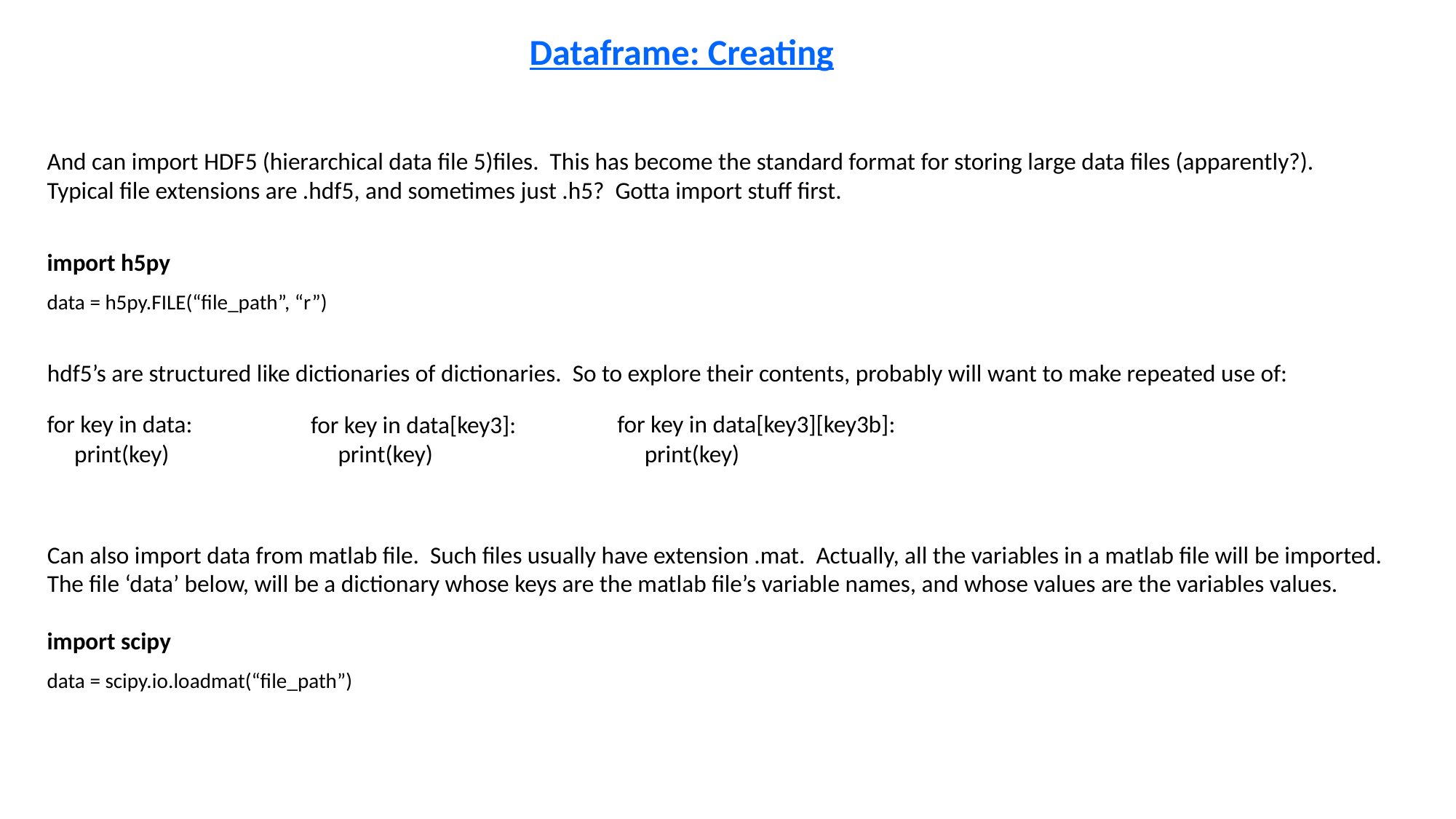

Dataframe: Creating
And can import HDF5 (hierarchical data file 5)files.  This has become the standard format for storing large data files (apparently?).  Typical file extensions are .hdf5, and sometimes just .h5?  Gotta import stuff first.
import h5py
data = h5py.FILE(“file_path”, “r”)
hdf5’s are structured like dictionaries of dictionaries.  So to explore their contents, probably will want to make repeated use of:
for key in data:
     print(key)
for key in data[key3][key3b]:
     print(key)
for key in data[key3]:
     print(key)
Can also import data from matlab file.  Such files usually have extension .mat.  Actually, all the variables in a matlab file will be imported. The file ‘data’ below, will be a dictionary whose keys are the matlab file’s variable names, and whose values are the variables values.
import scipy
data = scipy.io.loadmat(“file_path”)